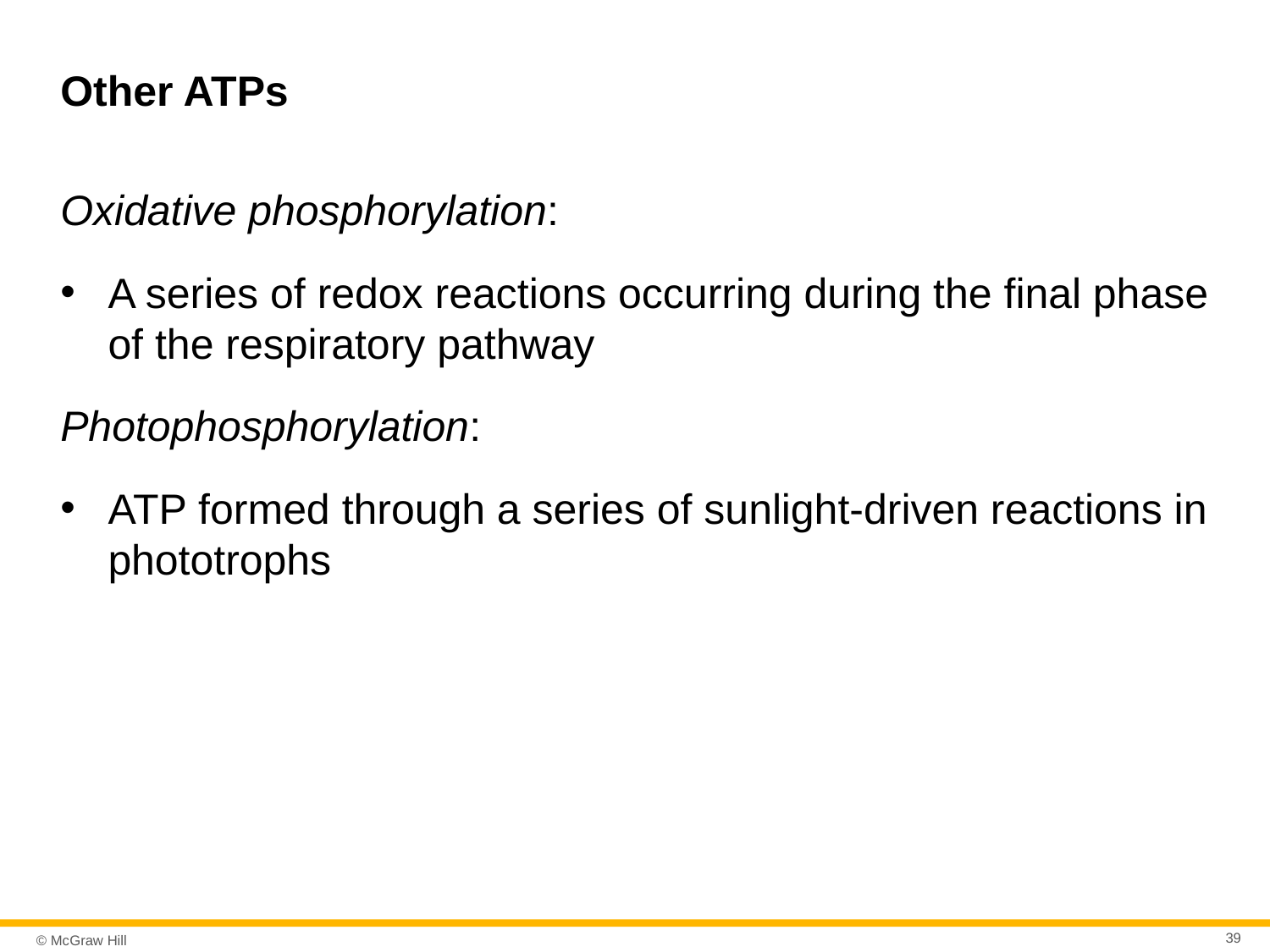

# Other ATPs
Oxidative phosphorylation:
A series of redox reactions occurring during the final phase of the respiratory pathway
Photophosphorylation:
ATP formed through a series of sunlight-driven reactions in phototrophs